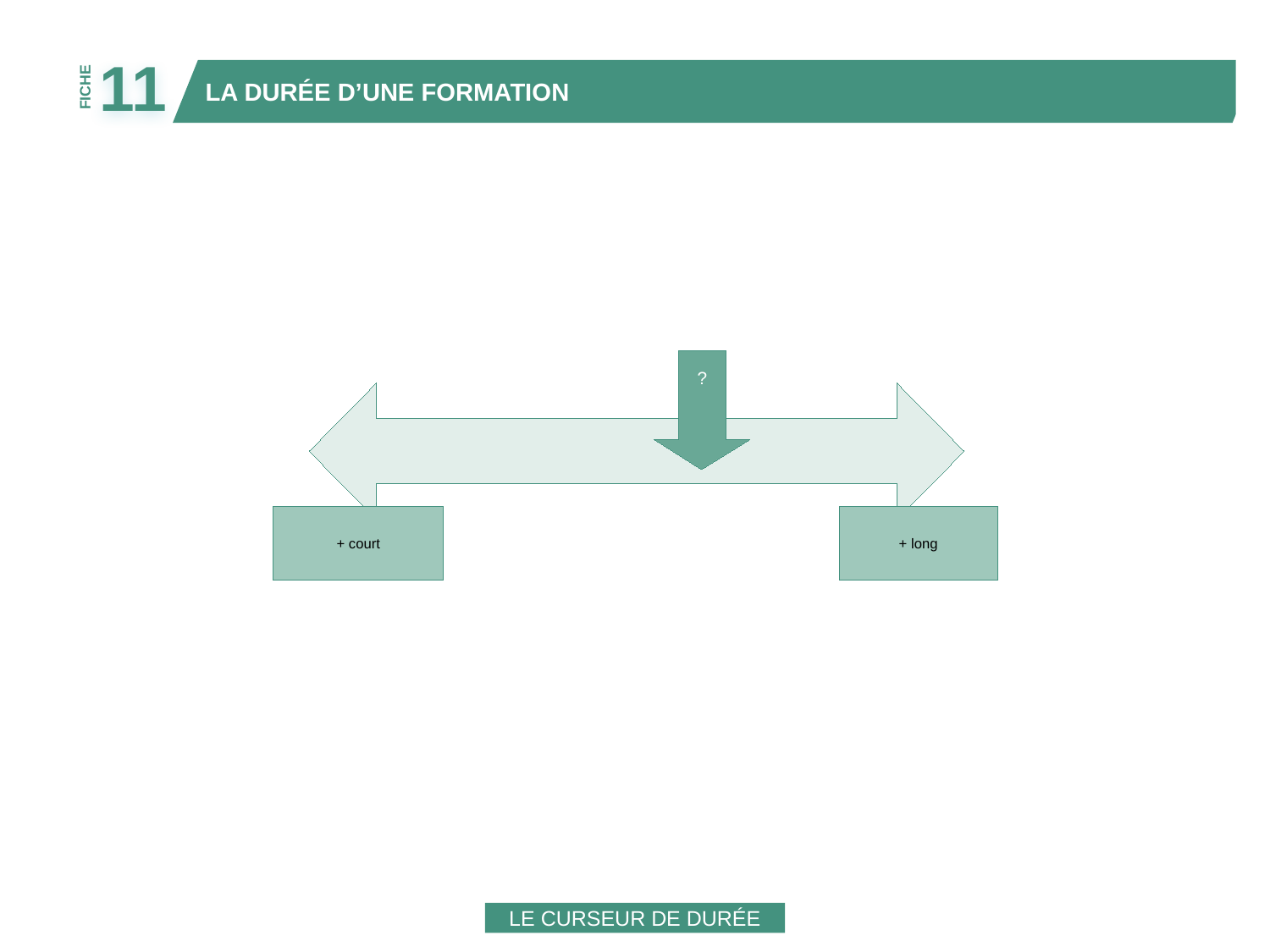

11

LA DURÉE D’UNE FORMATION
FICHE

?

+ court
+ long
LE CURSEUR DE DURÉE